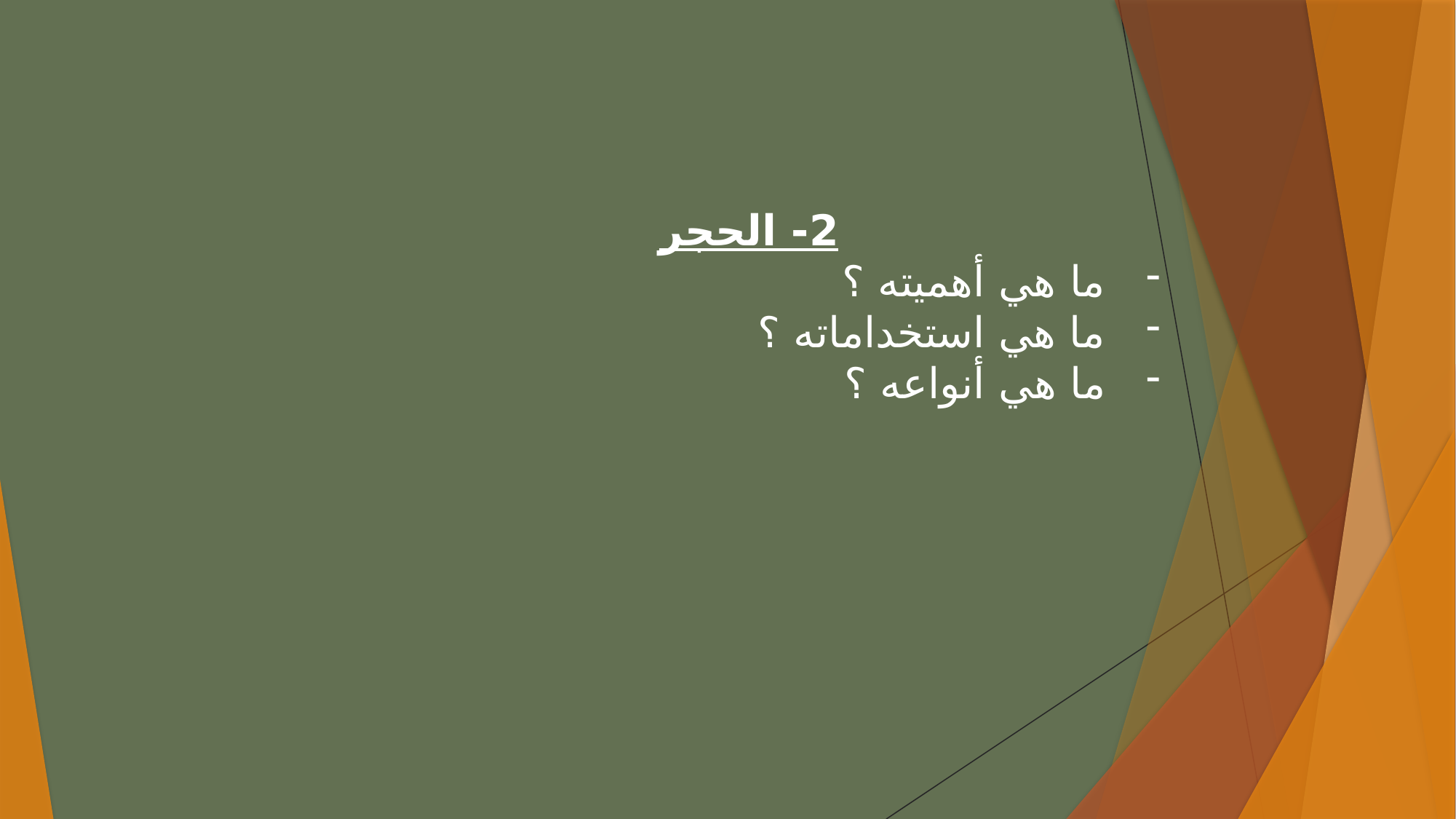

2- الحجر
ما هي أهميته ؟
ما هي استخداماته ؟
ما هي أنواعه ؟